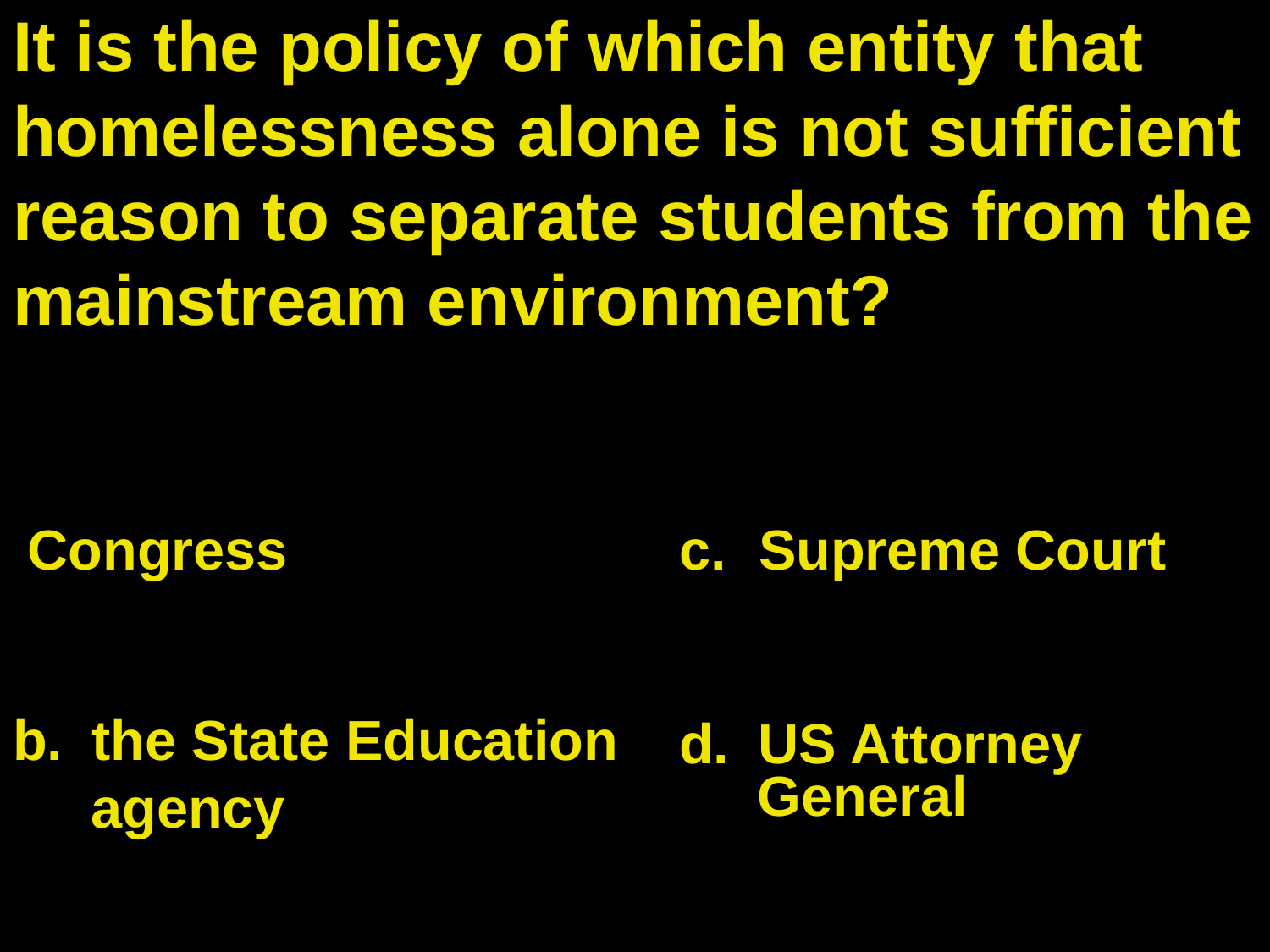

# It is the policy of which entity that homelessness alone is not sufficient reason to separate students from the mainstream environment?
a.  Congress
 Supreme Court
 the State Education
     agency
 US Attorney
     General